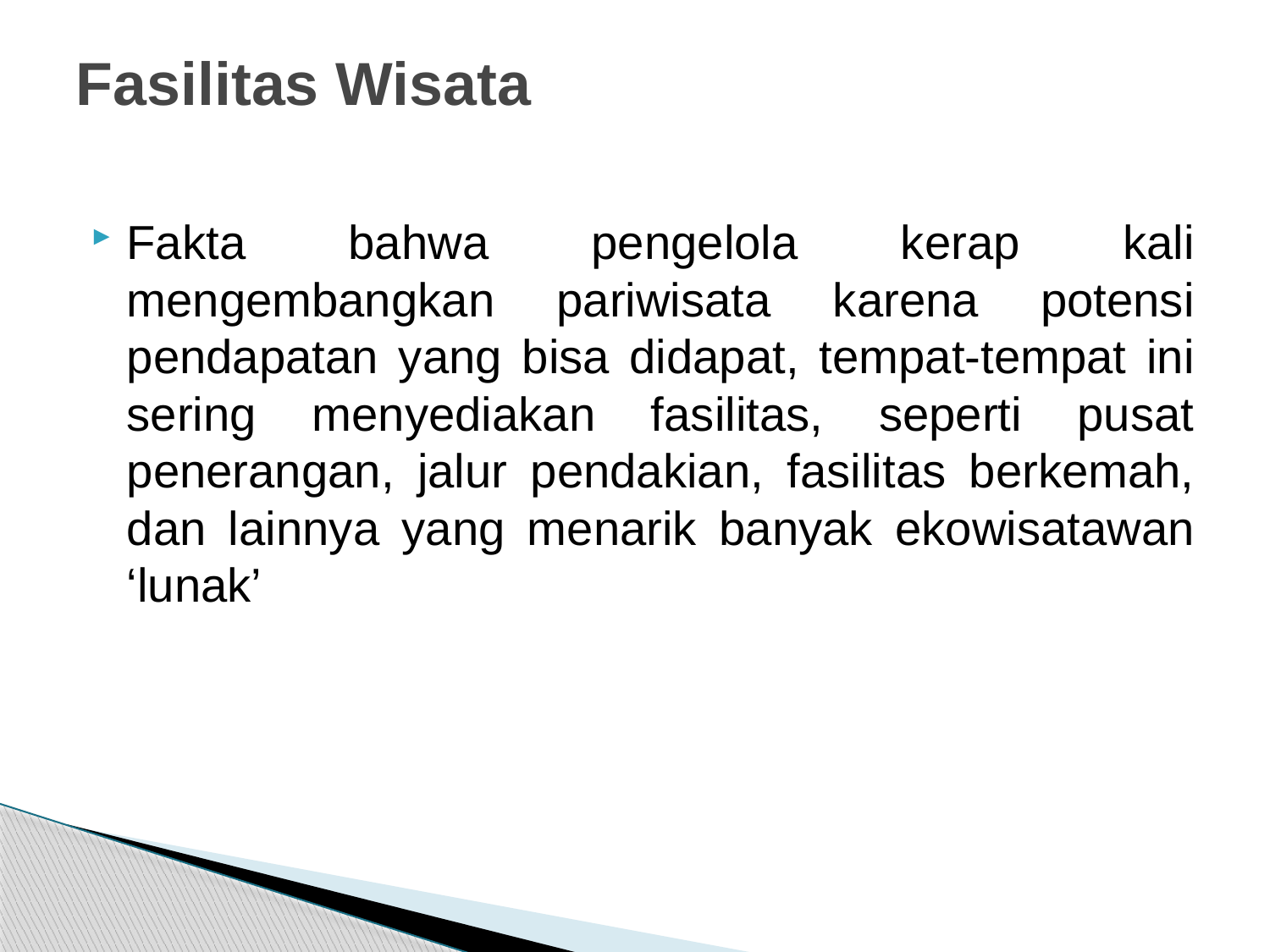

# Fasilitas Wisata
Fakta bahwa pengelola kerap kali mengembangkan pariwisata karena potensi pendapatan yang bisa didapat, tempat-tempat ini sering menyediakan fasilitas, seperti pusat penerangan, jalur pendakian, fasilitas berkemah, dan lainnya yang menarik banyak ekowisatawan ‘lunak’